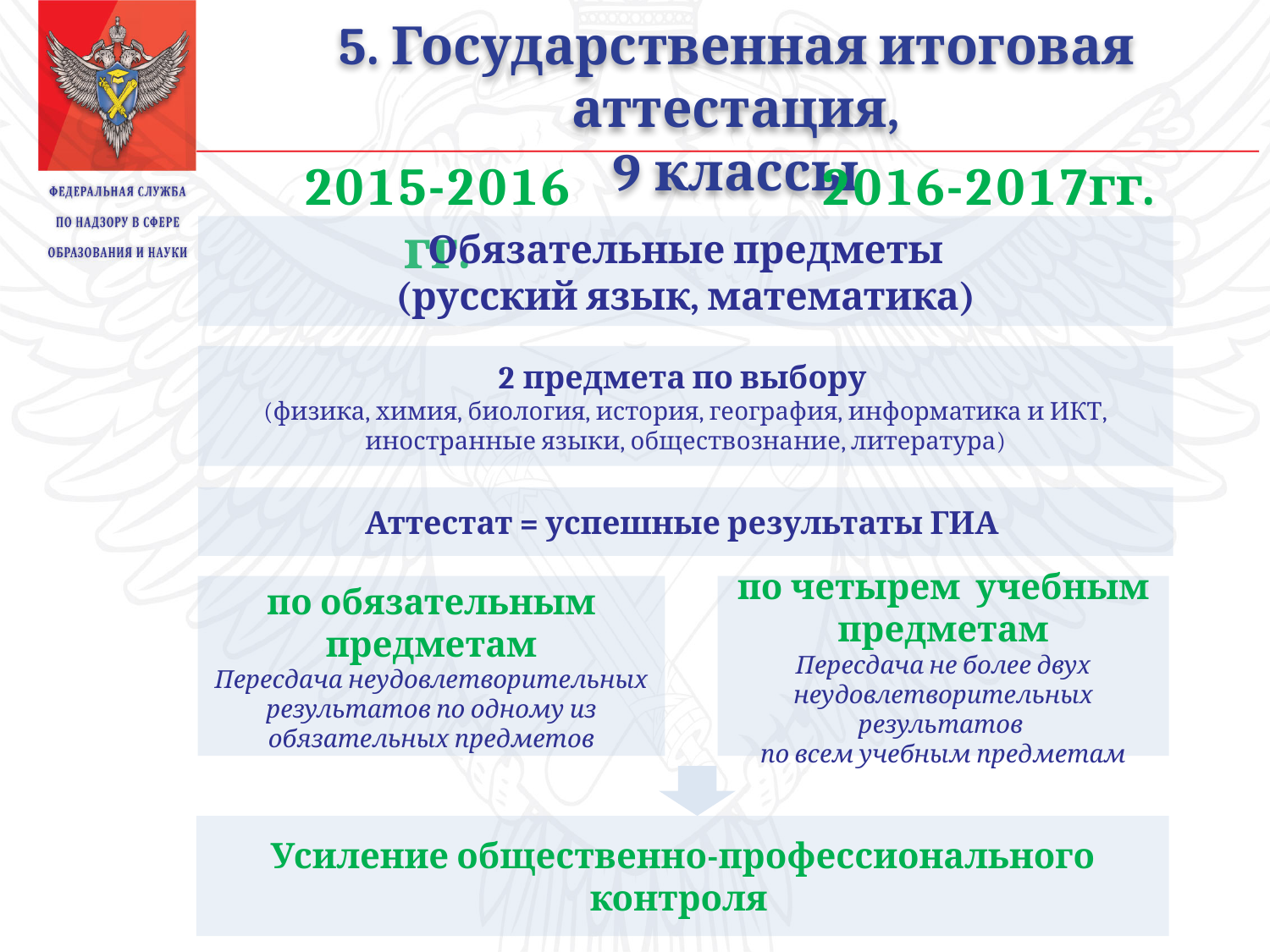

5. Государственная итоговая аттестация,
9 классы
2015-2016 гг.
2016-2017гг.

Обязательные предметы
(русский язык, математика)

2 предмета по выбору
(физика, химия, биология, история, география, информатика и ИКТ, иностранные языки, обществознание, литература)
Аттестат = успешные результаты ГИА
по обязательным предметам
Пересдача неудовлетворительных результатов по одному из обязательных предметов
по четырем  учебным предметам
Пересдача не более двух неудовлетворительных результатов
по всем учебным предметам

Усиление общественно-профессионального контроля